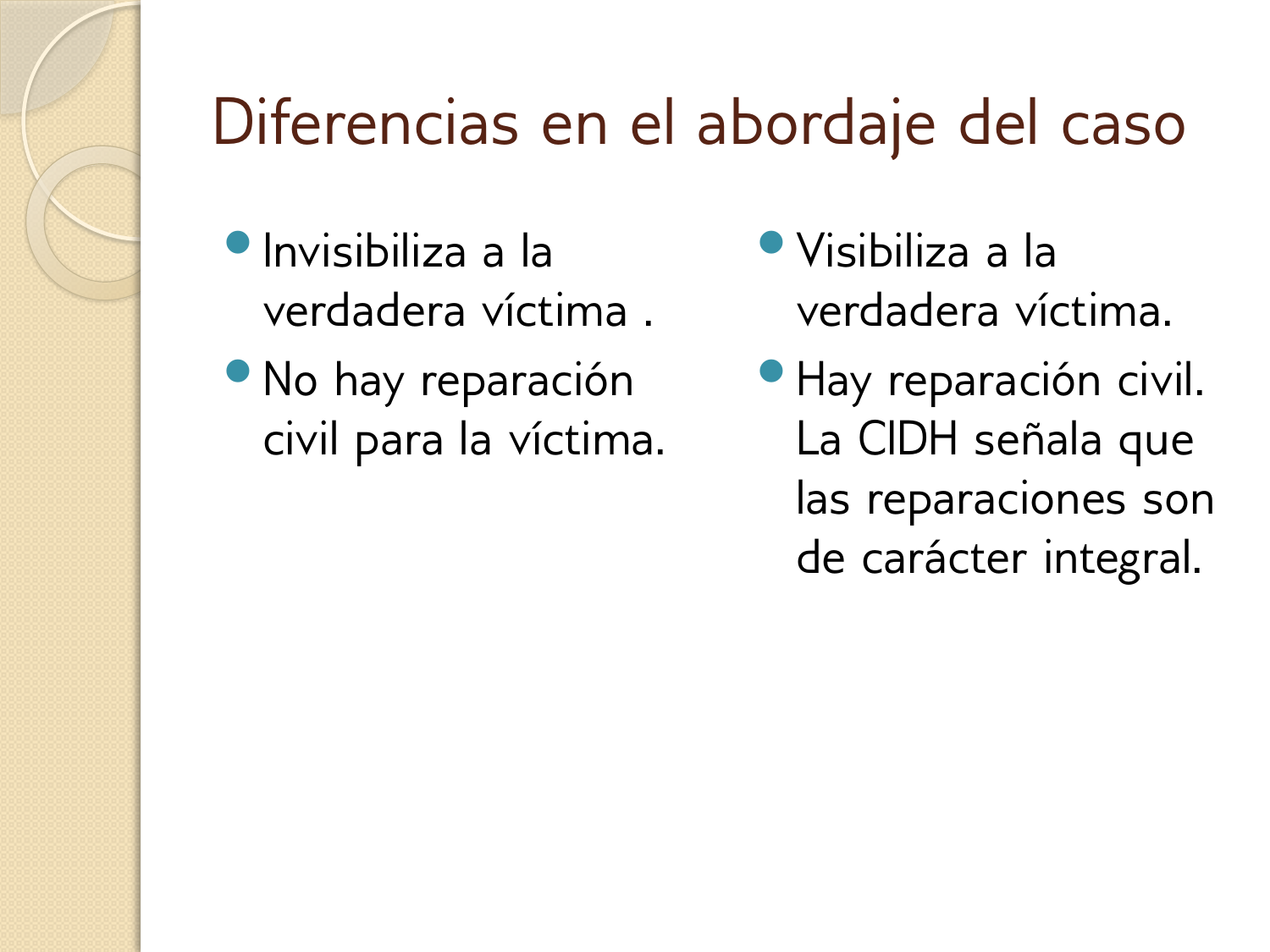

# Diferencias en el abordaje del caso
Invisibiliza a la verdadera víctima .
No hay reparación civil para la víctima.
Visibiliza a la verdadera víctima.
Hay reparación civil. La CIDH señala que las reparaciones son de carácter integral.